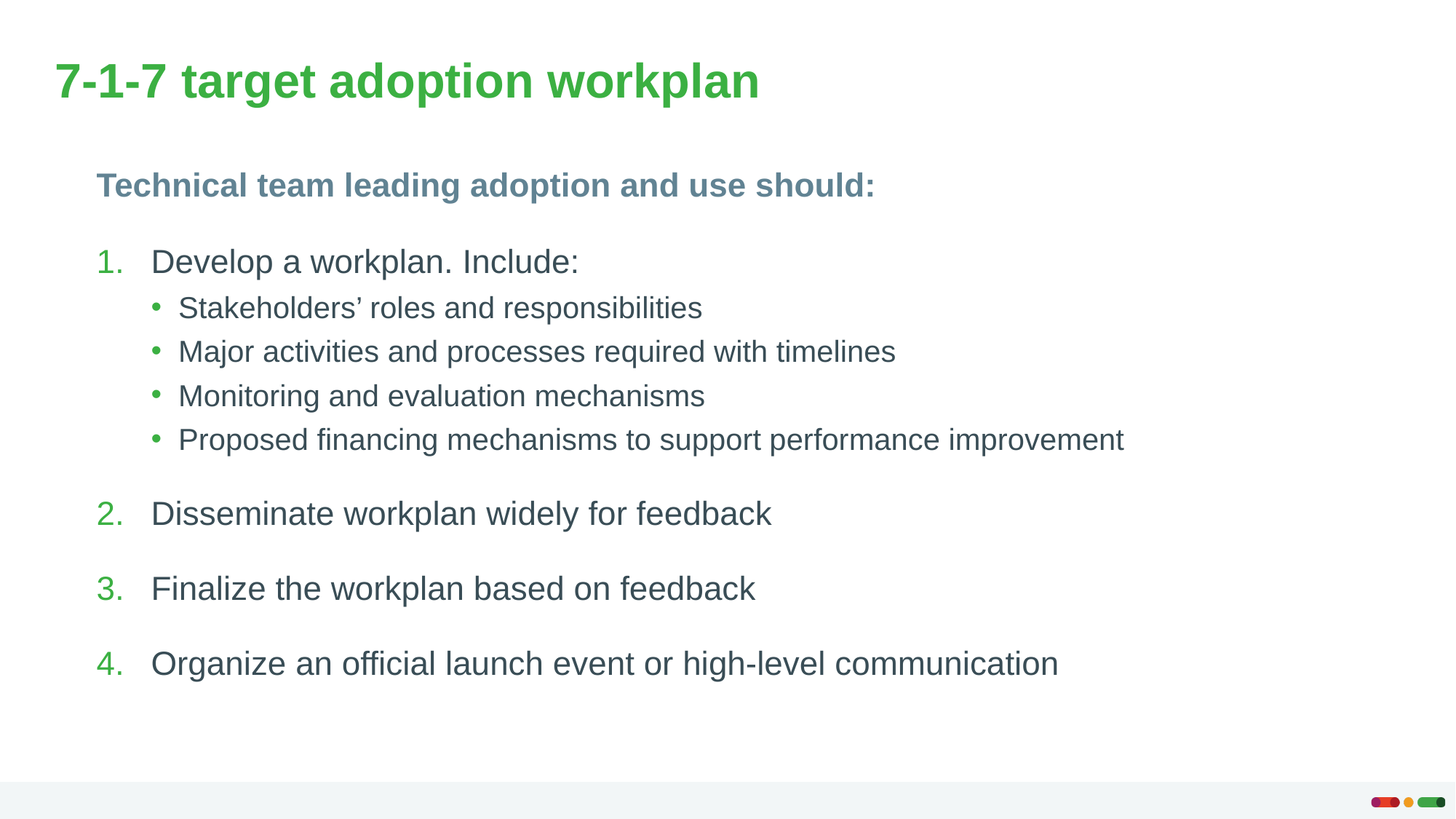

# 7-1-7 target adoption workplan
Technical team leading adoption and use should:

Develop a workplan. Include:
Stakeholders’ roles and responsibilities
Major activities and processes required with timelines
Monitoring and evaluation mechanisms
Proposed financing mechanisms to support performance improvement
Disseminate workplan widely for feedback
Finalize the workplan based on feedback
Organize an official launch event or high-level communication